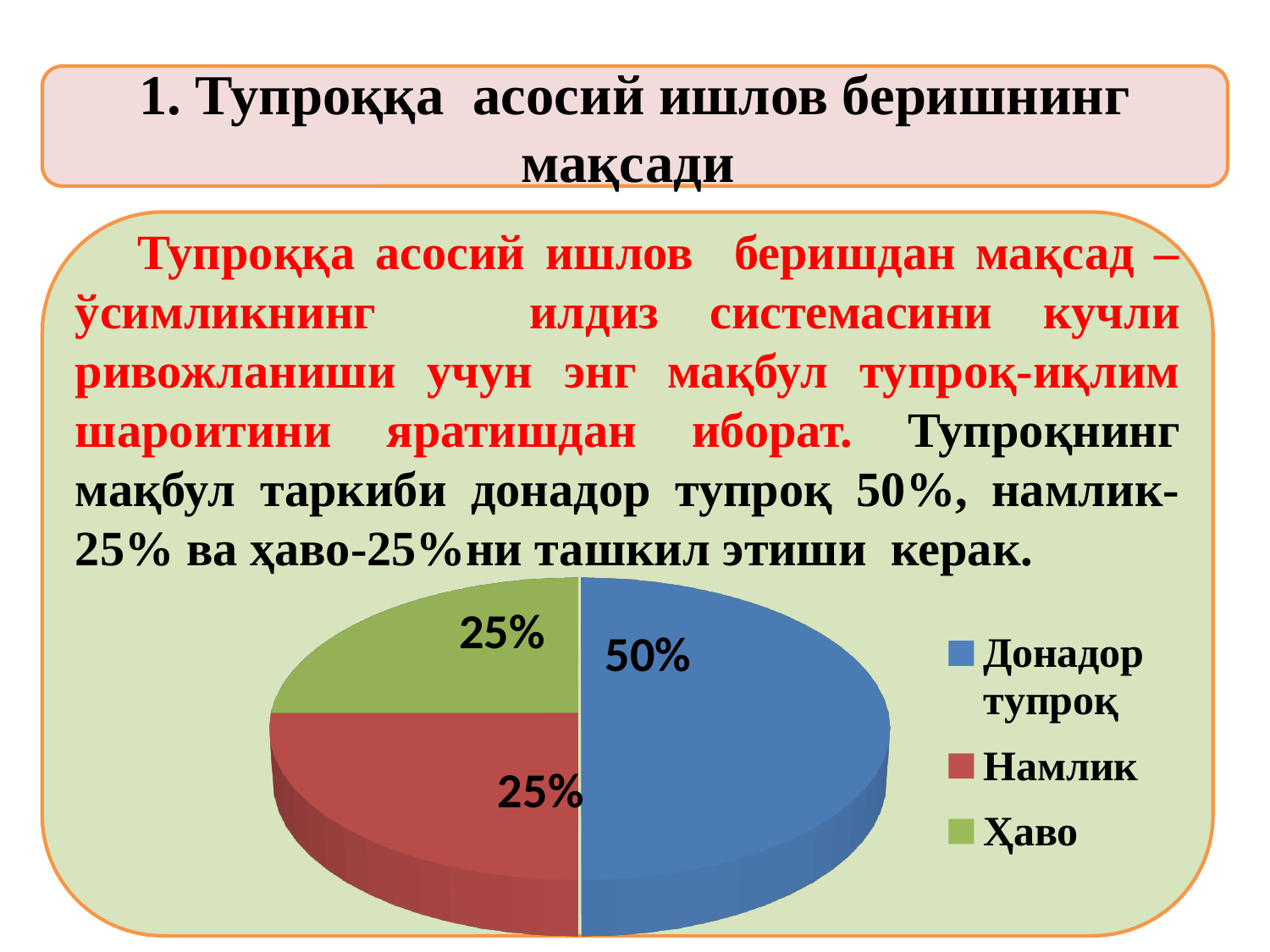

1. Тупроққа  асосий ишлов беришнинг мақсади

Тупроққа асосий ишлов  беришдан мақсад – ўсимликнинг   илдиз системасини кучли ривожланиши учун энг мақбул тупроқ-иқлим шароитини яратишдан иборат. Тупроқнинг мақбул таркиби донадор тупроқ 50%, намлик-25% ва ҳаво-25%ни ташкил этиши  керак.

[unsupported chart]